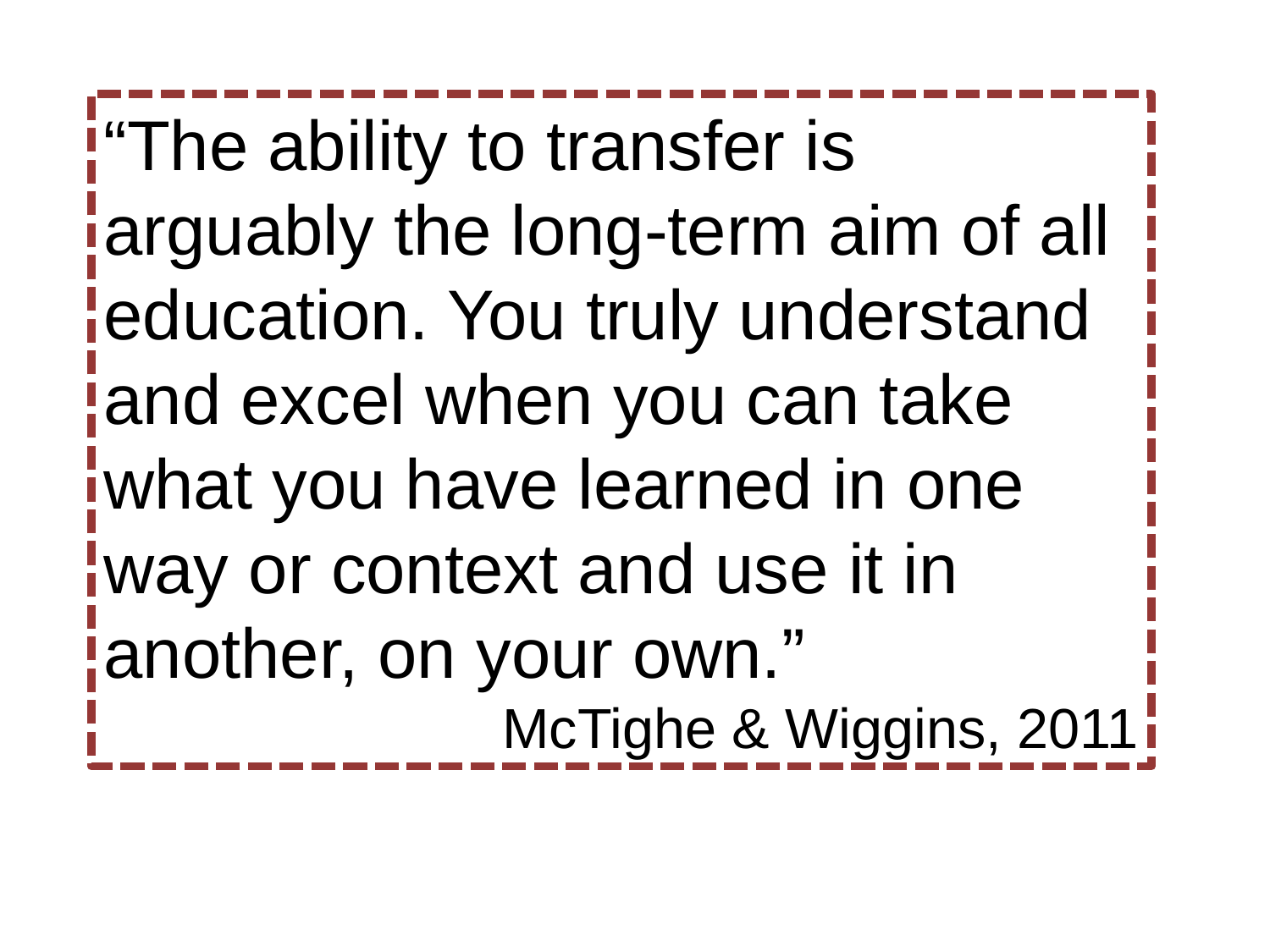

“The ability to transfer is arguably the long-term aim of all education. You truly understand and excel when you can take what you have learned in one way or context and use it in another, on your own.”
McTighe & Wiggins, 2011